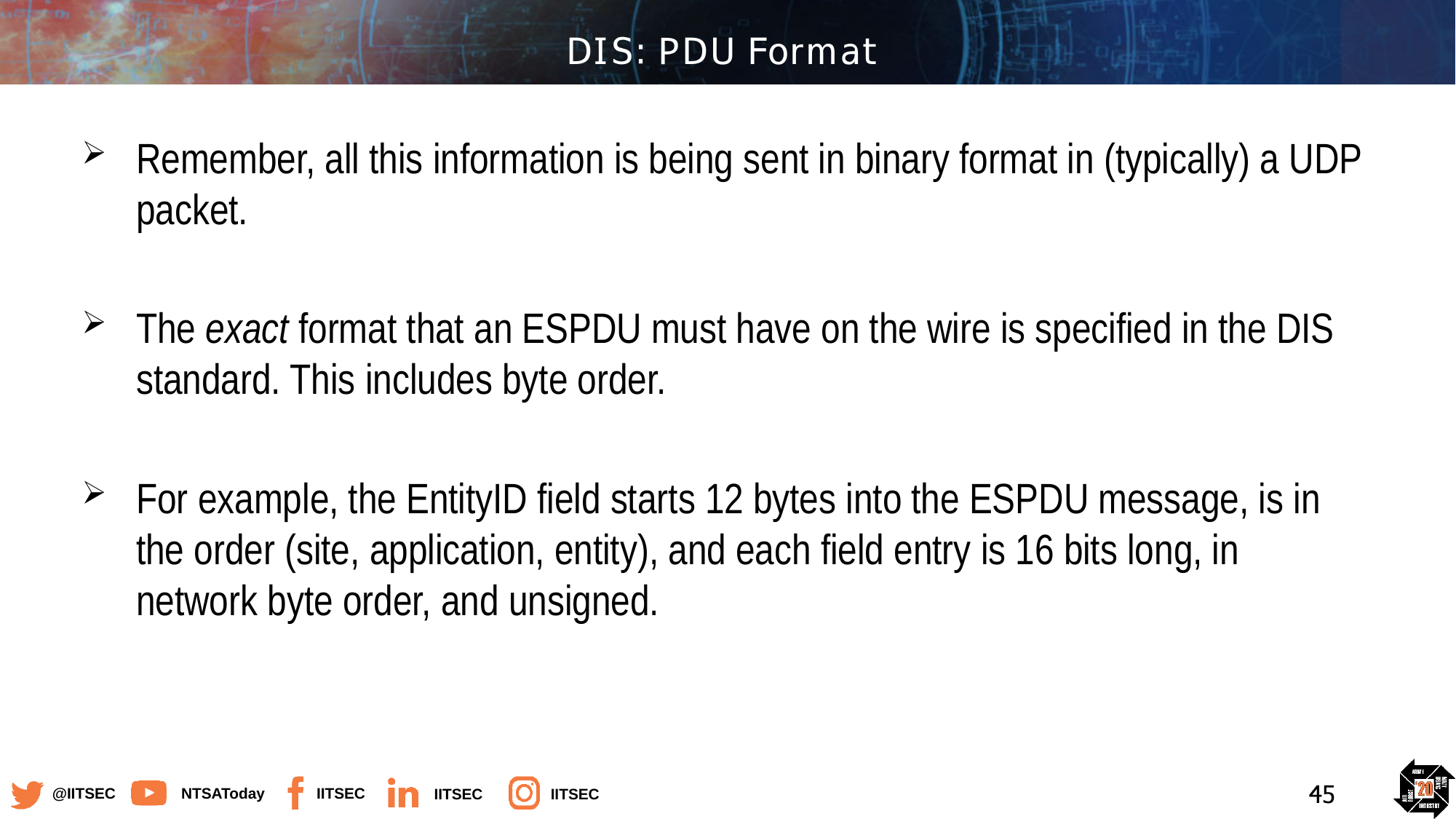

# DIS: PDU Format
Remember, all this information is being sent in binary format in (typically) a UDP packet.

The exact format that an ESPDU must have on the wire is specified in the DIS standard. This includes byte order.

For example, the EntityID field starts 12 bytes into the ESPDU message, is in the order (site, application, entity), and each field entry is 16 bits long, in network byte order, and unsigned.

45